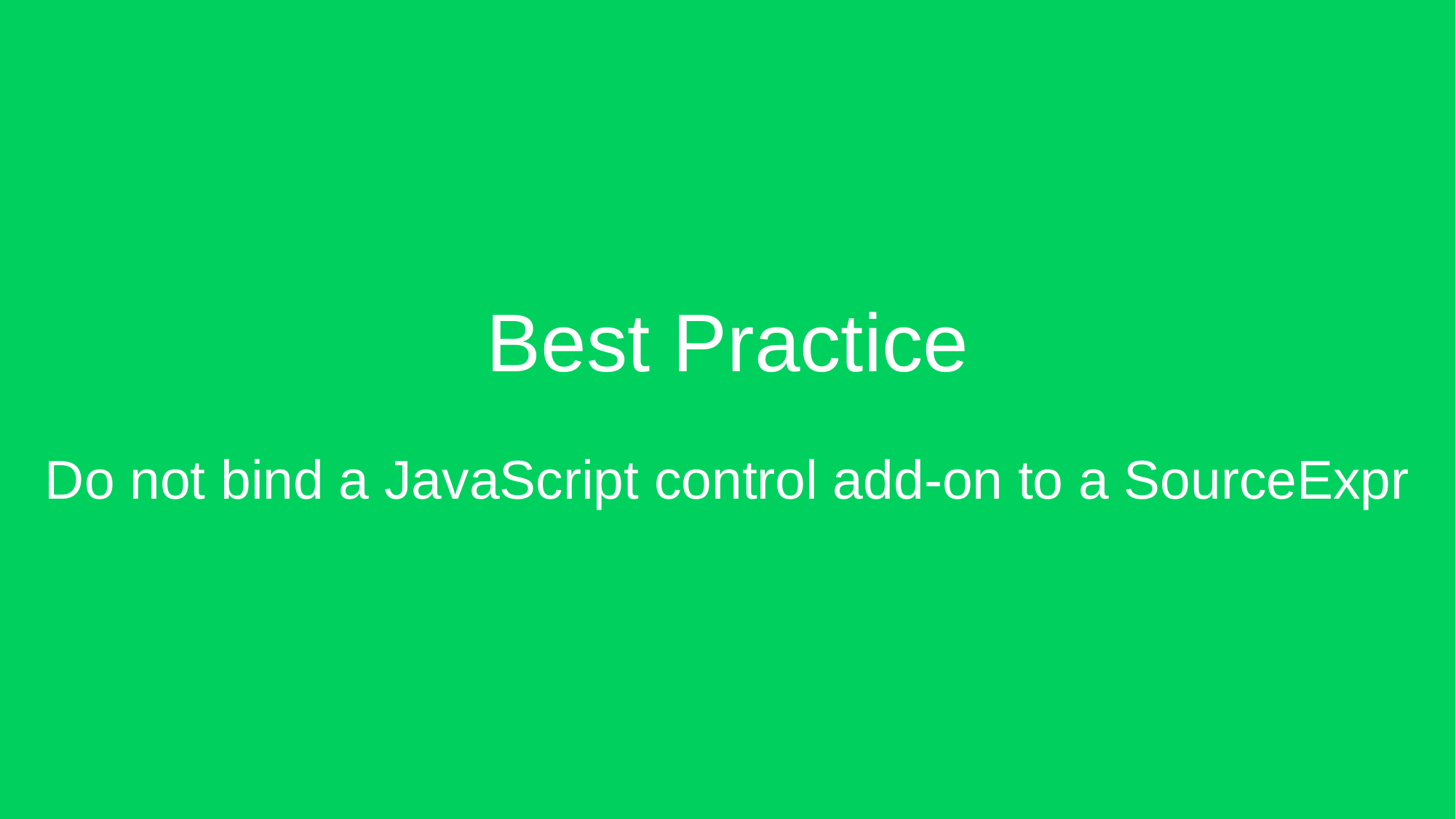

Best Practice
Do not bind a JavaScript control add-on to a SourceExpr